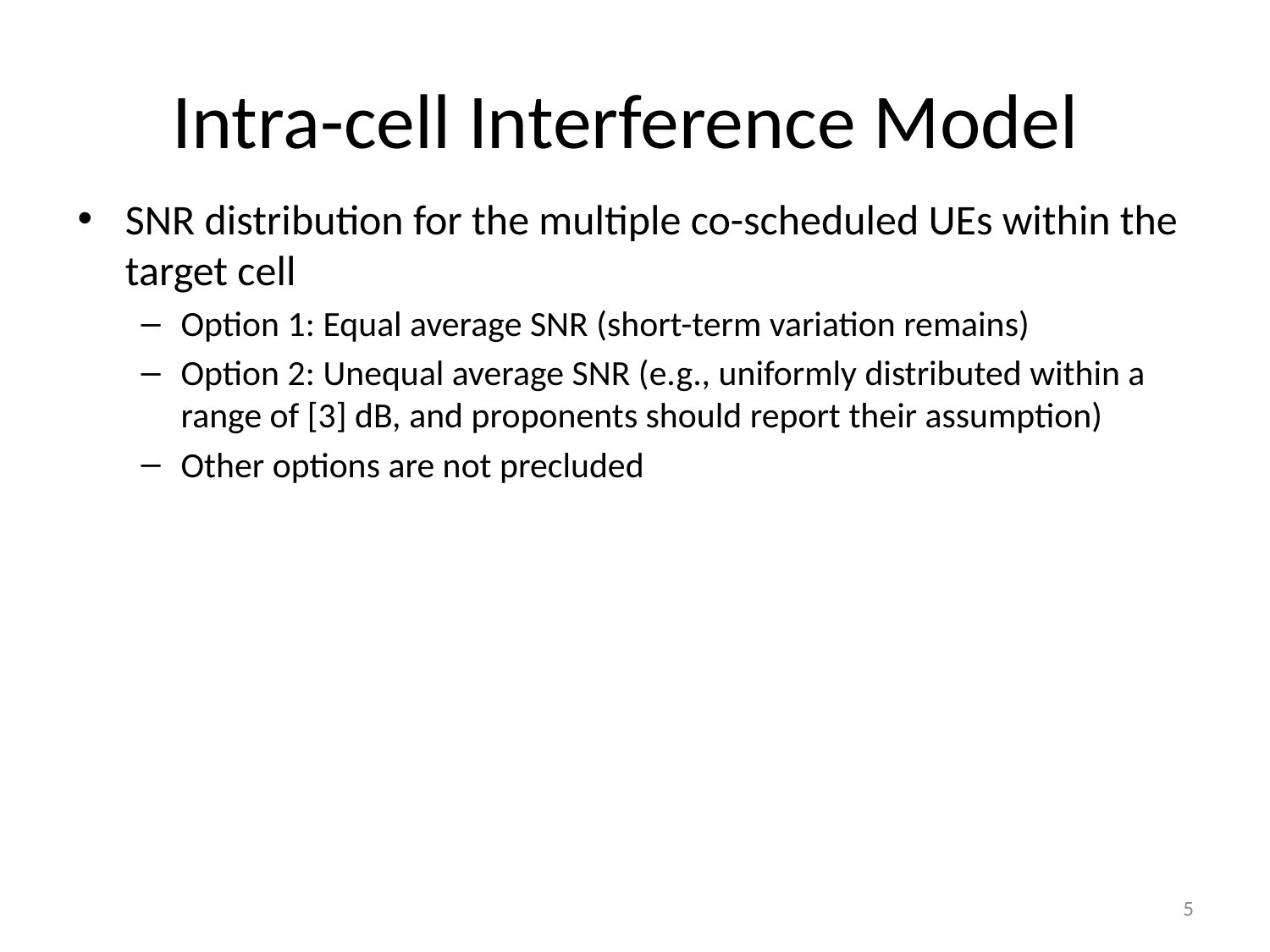

# Intra-cell Interference Model
SNR distribution for the multiple co-scheduled UEs within the target cell
Option 1: Equal average SNR (short-term variation remains)
Option 2: Unequal average SNR (e.g., uniformly distributed within a range of [3] dB, and proponents should report their assumption)
Other options are not precluded

5